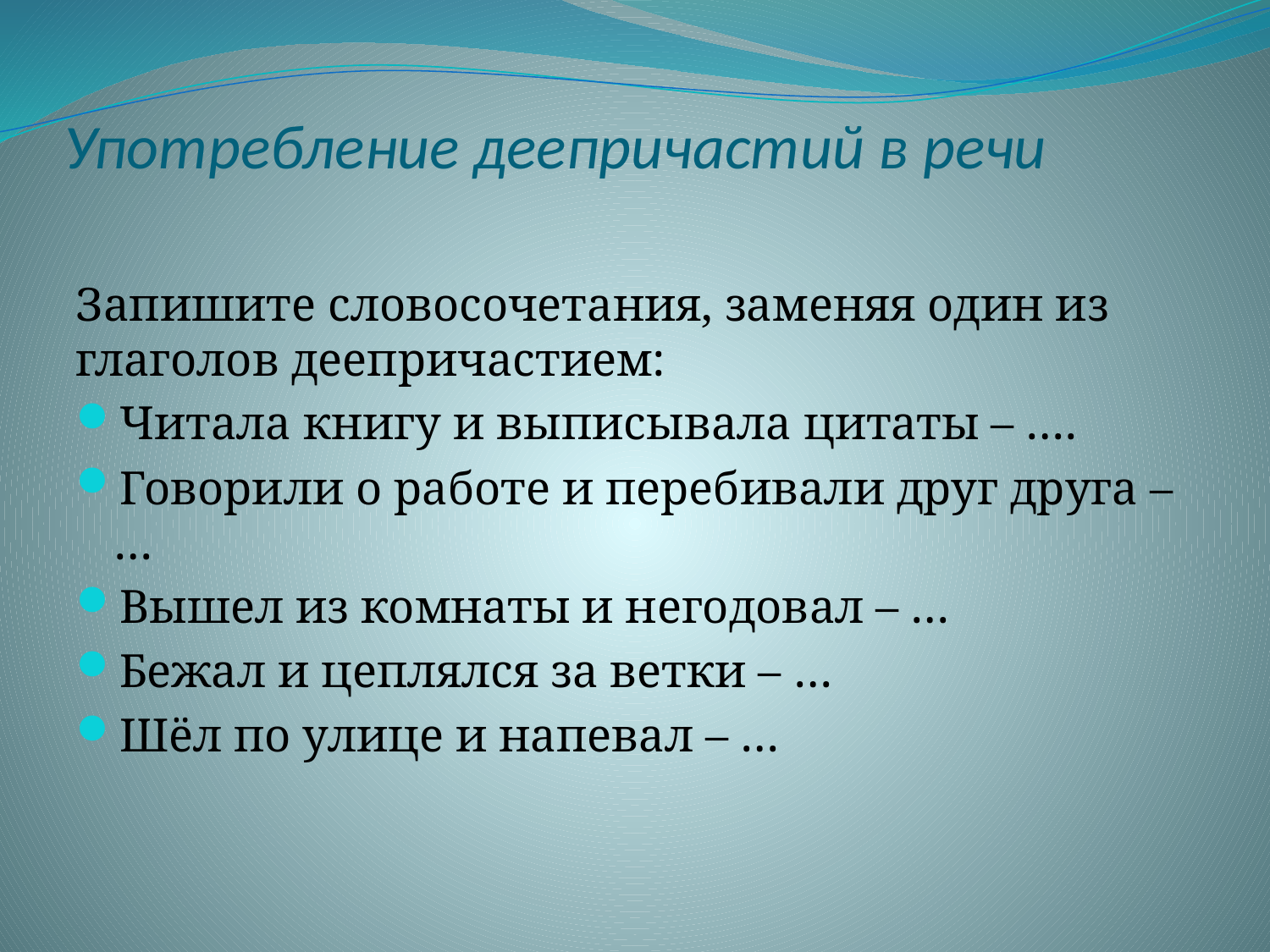

# Употребление деепричастий в речи
Запишите словосочетания, заменяя один из глаголов деепричастием:
Читала книгу и выписывала цитаты – ….
Говорили о работе и перебивали друг друга – …
Вышел из комнаты и негодовал – …
Бежал и цеплялся за ветки – …
Шёл по улице и напевал – …